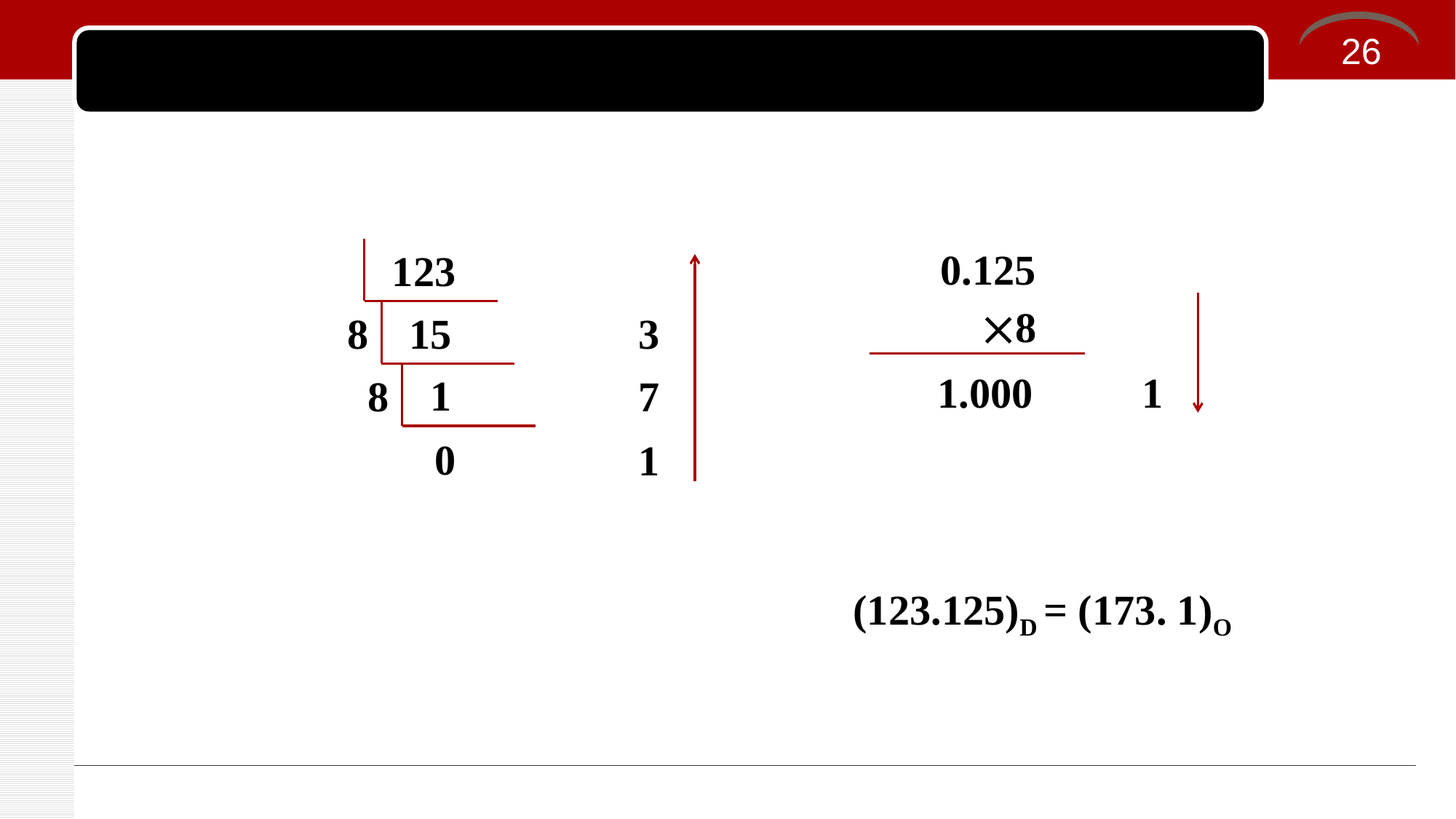

26
#
0.125
123
×8
15
8
3
1.000
1
1
8
7
0
1
(123.125)D = (173. 1)O